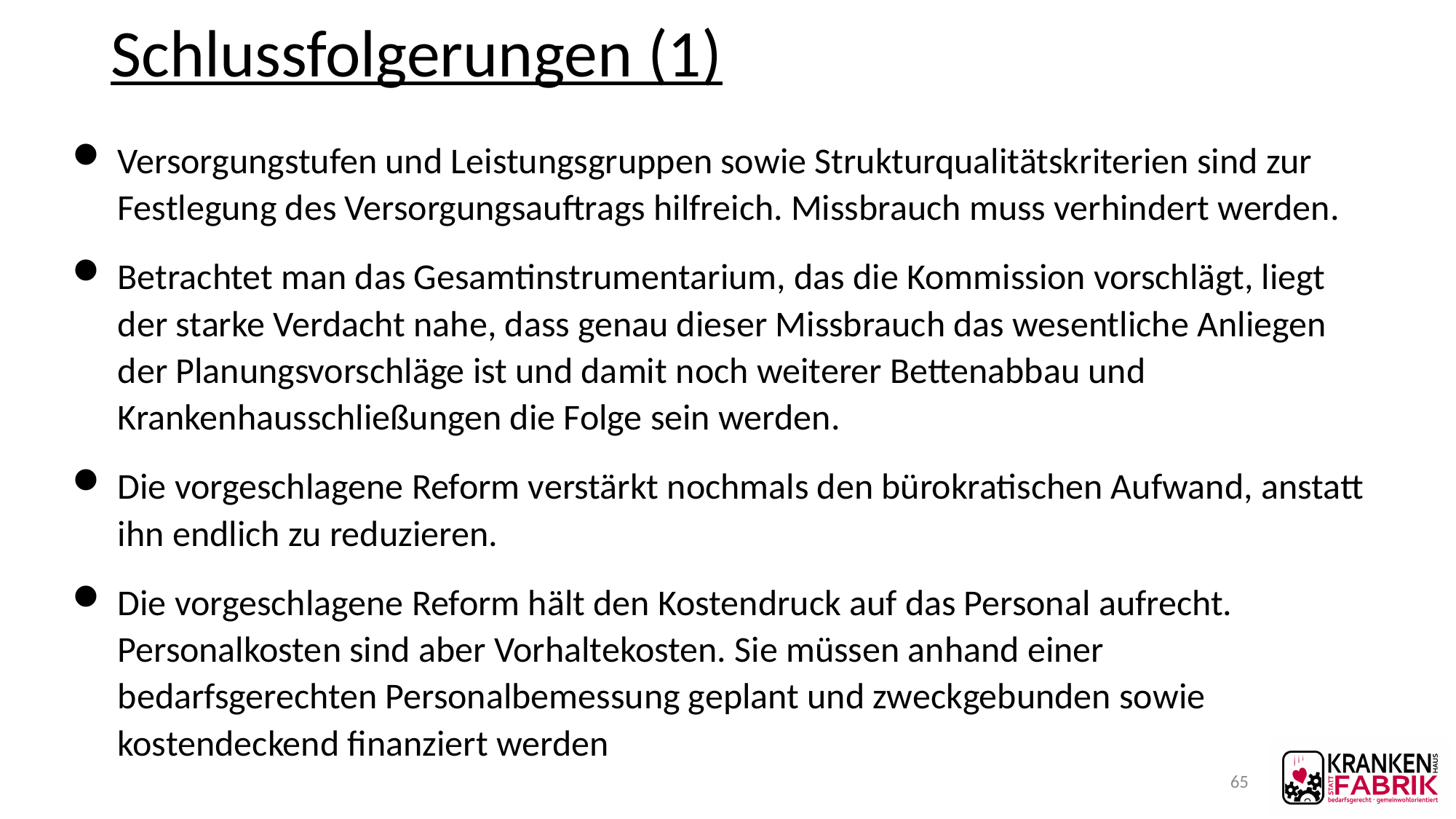

# Schlussfolgerungen (1)
Versorgungstufen und Leistungsgruppen sowie Strukturqualitätskriterien sind zur Festlegung des Versorgungsauftrags hilfreich. Missbrauch muss verhindert werden.
Betrachtet man das Gesamtinstrumentarium, das die Kommission vorschlägt, liegt der starke Verdacht nahe, dass genau dieser Missbrauch das wesentliche Anliegen der Planungsvorschläge ist und damit noch weiterer Bettenabbau und Krankenhausschließungen die Folge sein werden.
Die vorgeschlagene Reform verstärkt nochmals den bürokratischen Aufwand, anstatt ihn endlich zu reduzieren.
Die vorgeschlagene Reform hält den Kostendruck auf das Personal aufrecht. Personalkosten sind aber Vorhaltekosten. Sie müssen anhand einer bedarfsgerechten Personalbemessung geplant und zweckgebunden sowie kostendeckend finanziert werden

65